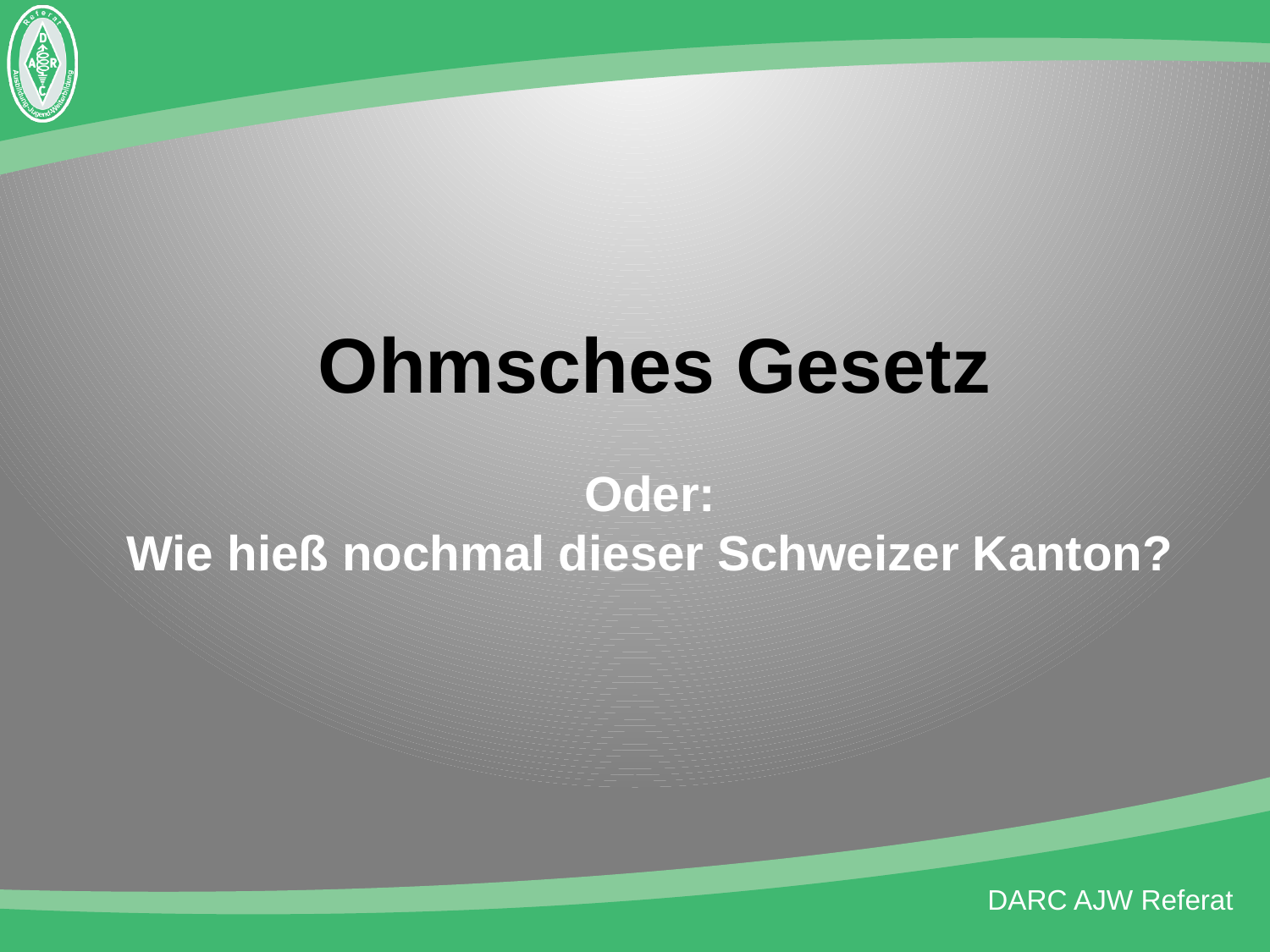

# Ohmsches Gesetz
Oder:
Wie hieß nochmal dieser Schweizer Kanton?